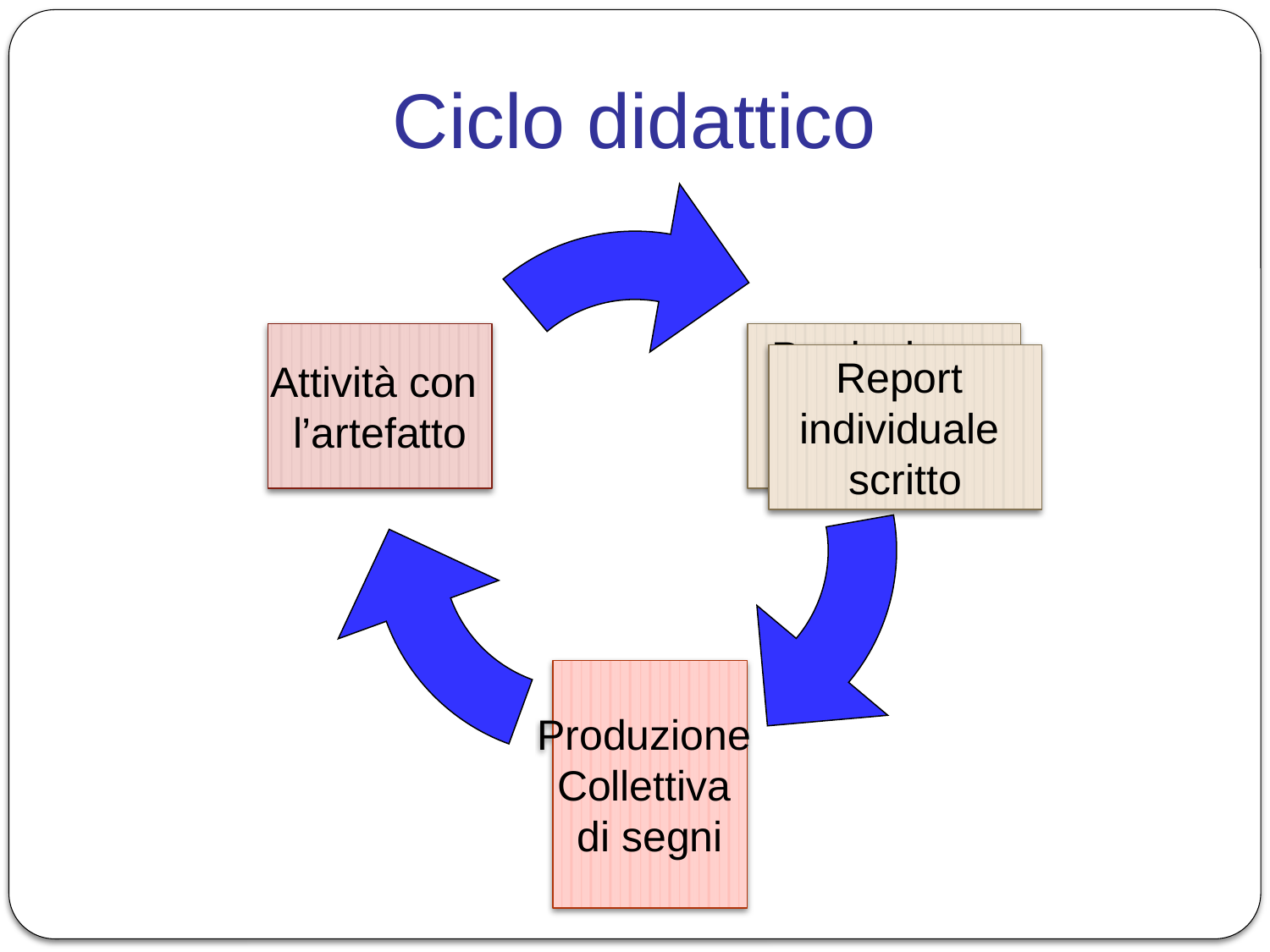

Ciclo didattico

Attività con
l’artefatto
Produzione
individuale
di segni
Report
individuale
scritto

Produzione
Collettiva
di segni